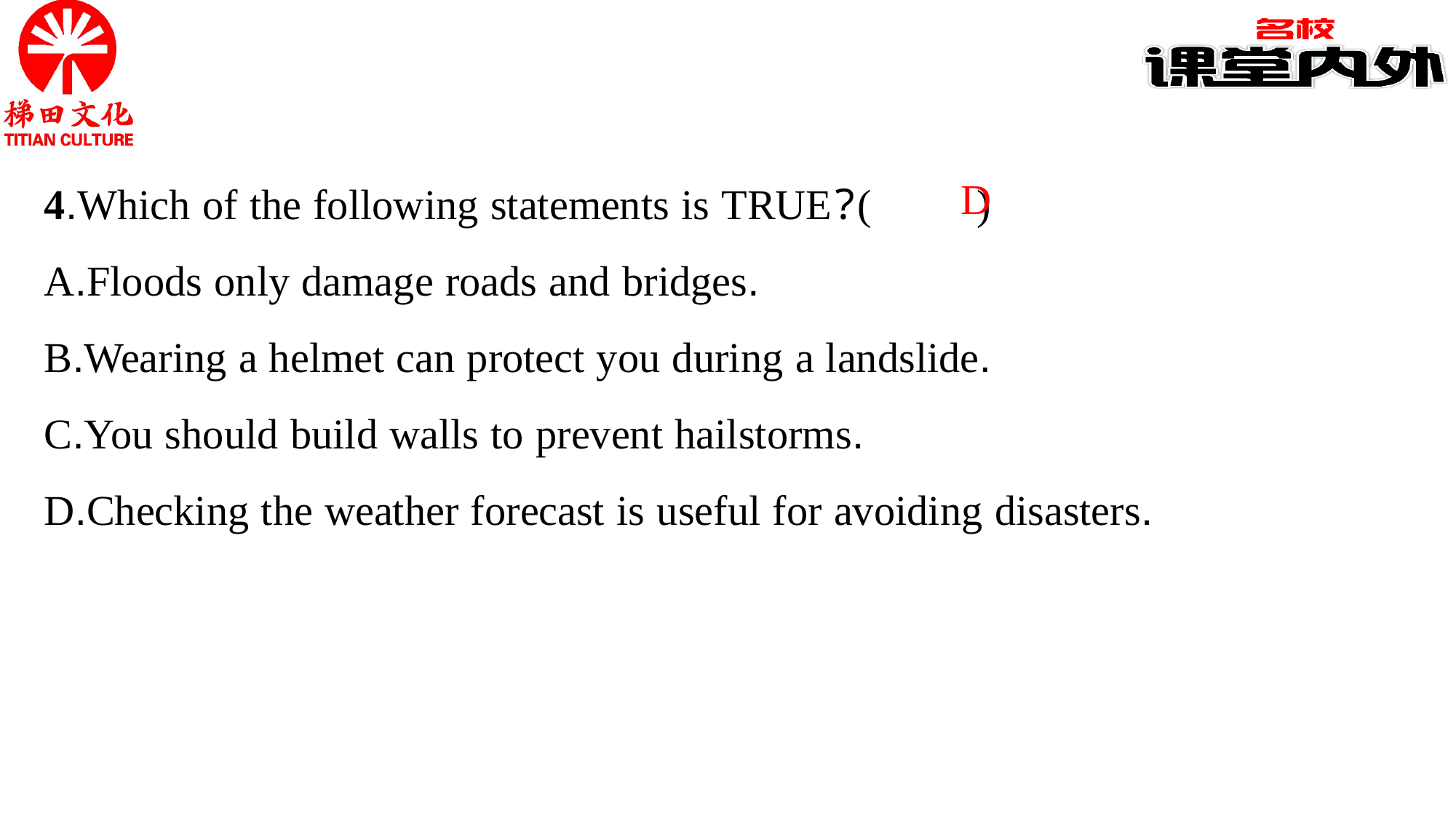

4.Which of the following statements is TRUE?(　　)
A.Floods only damage roads and bridges.
B.Wearing a helmet can protect you during a landslide.
C.You should build walls to prevent hailstorms.
D.Checking the weather forecast is useful for avoiding disasters.
D